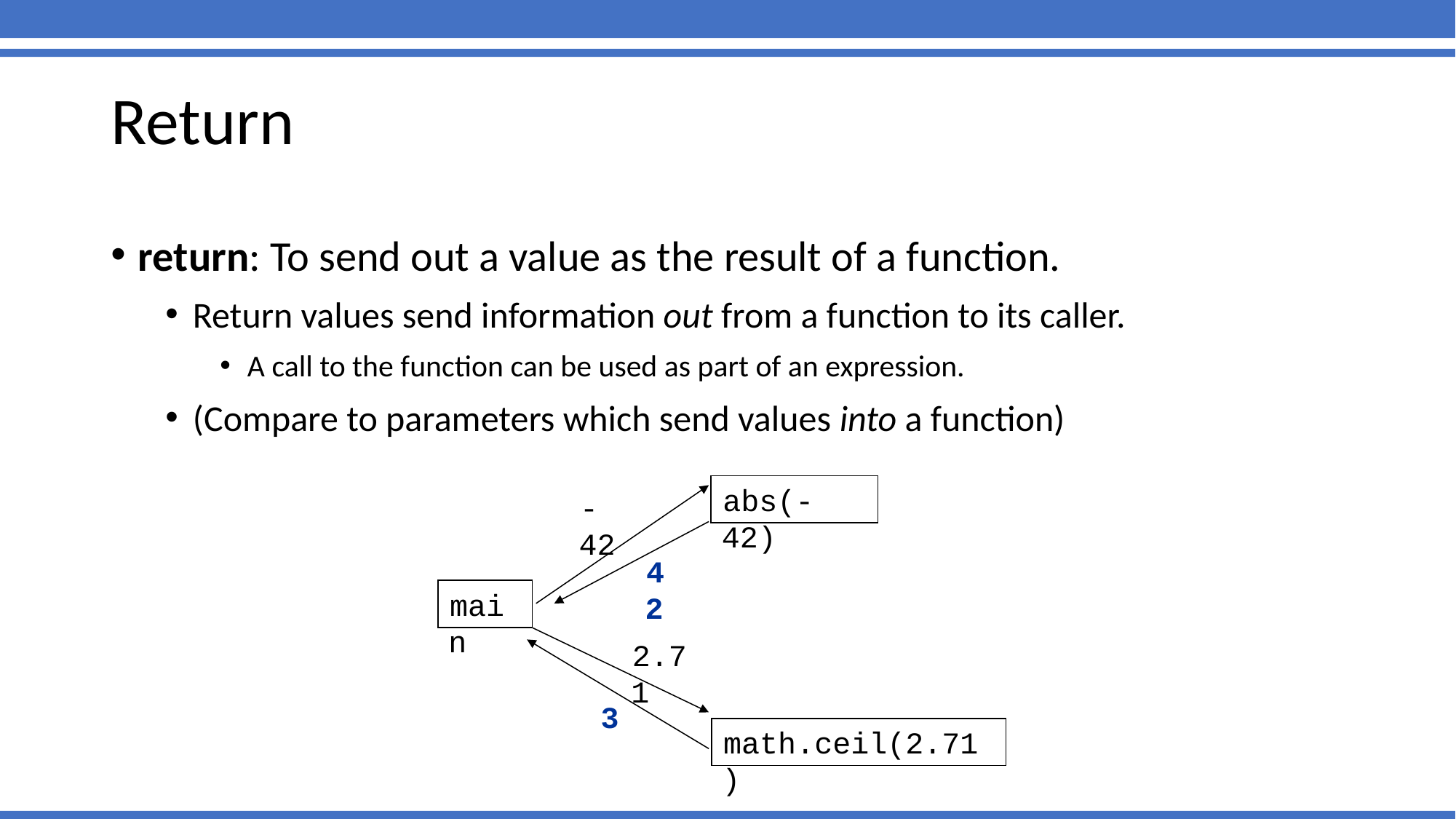

# Return
return: To send out a value as the result of a function.
Return values send information out from a function to its caller.
A call to the function can be used as part of an expression.
(Compare to parameters which send values into a function)
abs(-42)
-42

42
main

2.71

3
math.ceil(2.71)